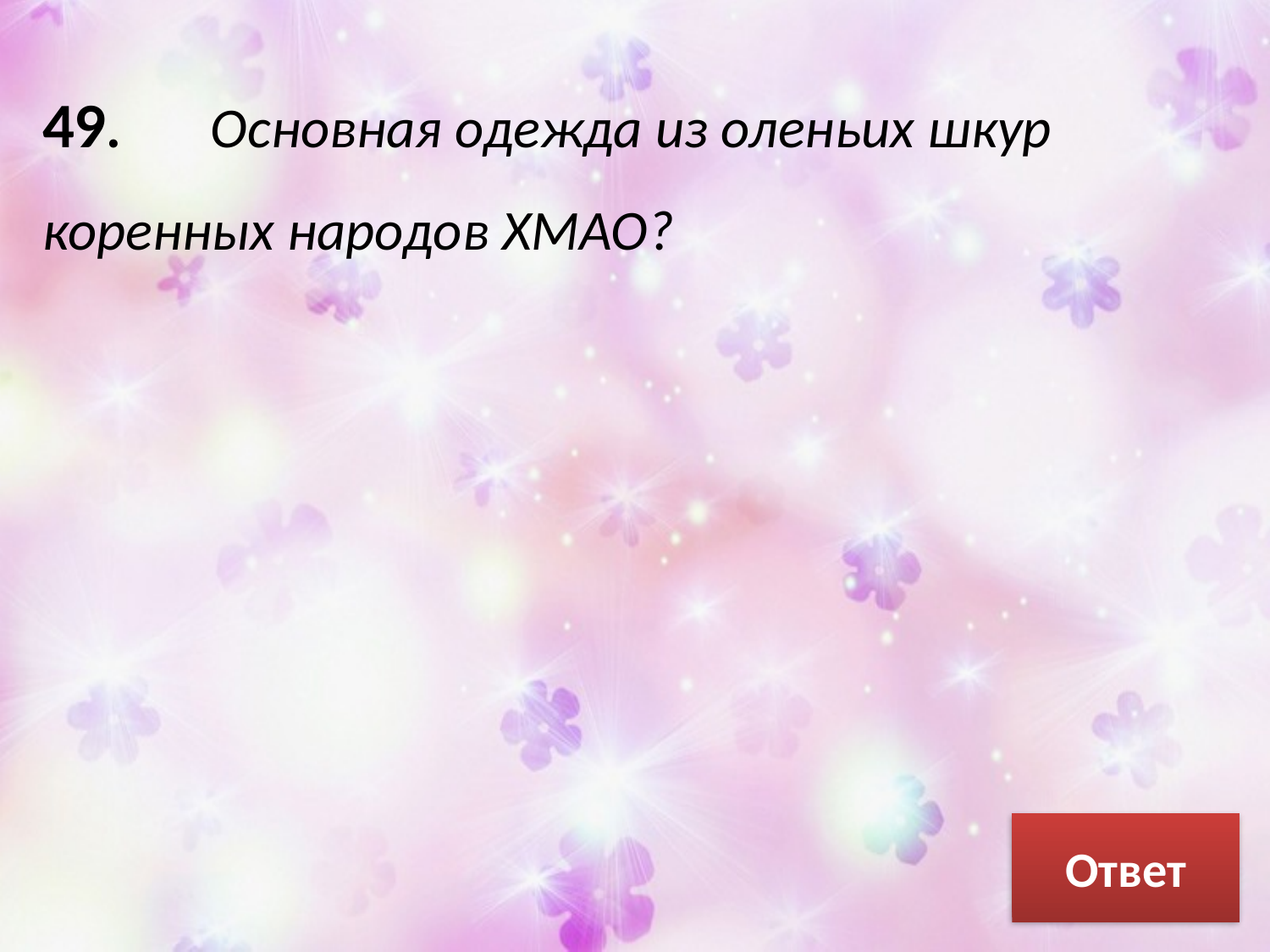

49.       Основная одежда из оленьих шкур коренных народов ХМАО?
Ответ